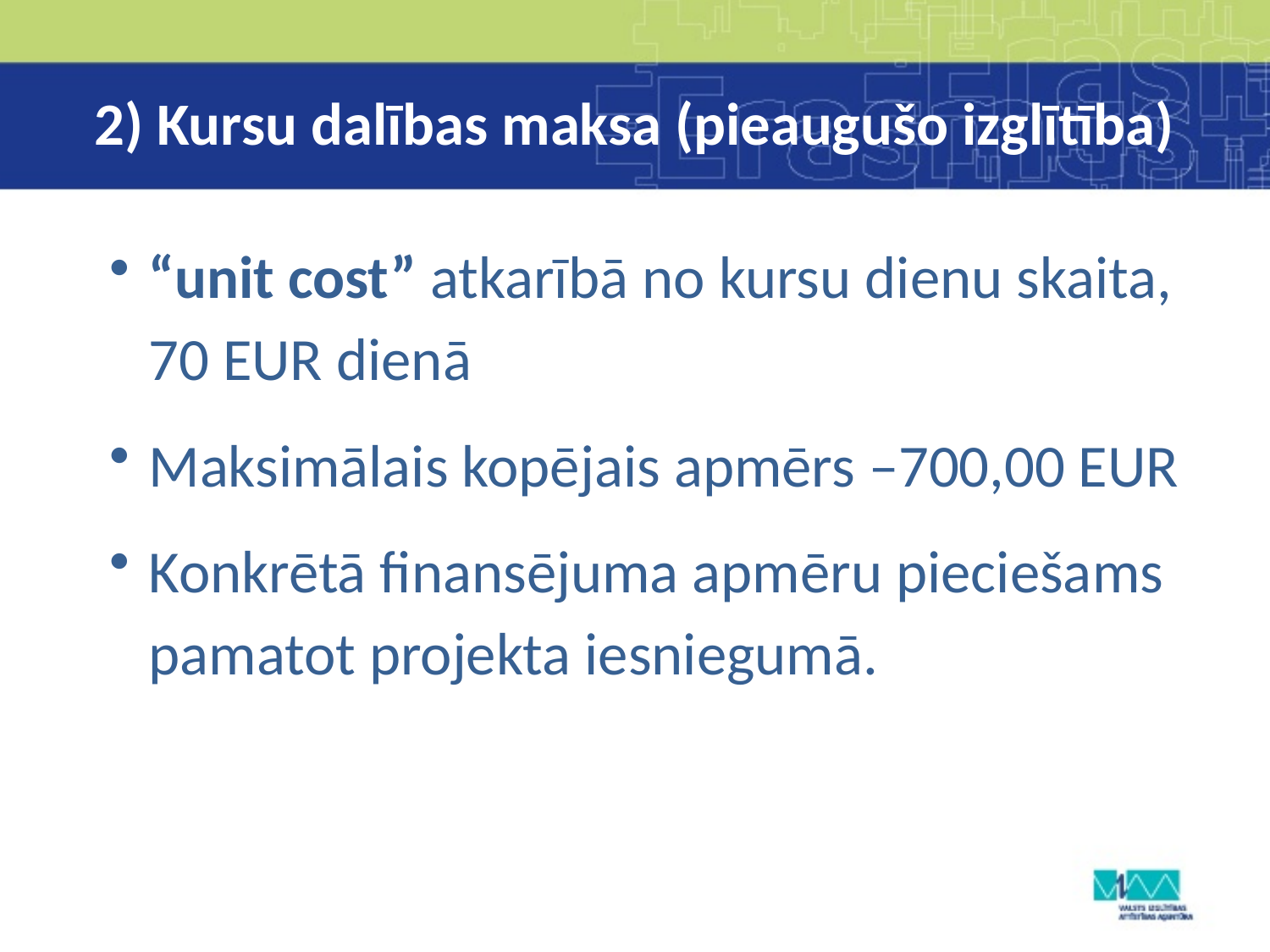

# 2) Kursu dalības maksa (pieaugušo izglītība)
“unit cost” atkarībā no kursu dienu skaita, 70 EUR dienā
Maksimālais kopējais apmērs –700,00 EUR
Konkrētā finansējuma apmēru pieciešams pamatot projekta iesniegumā.